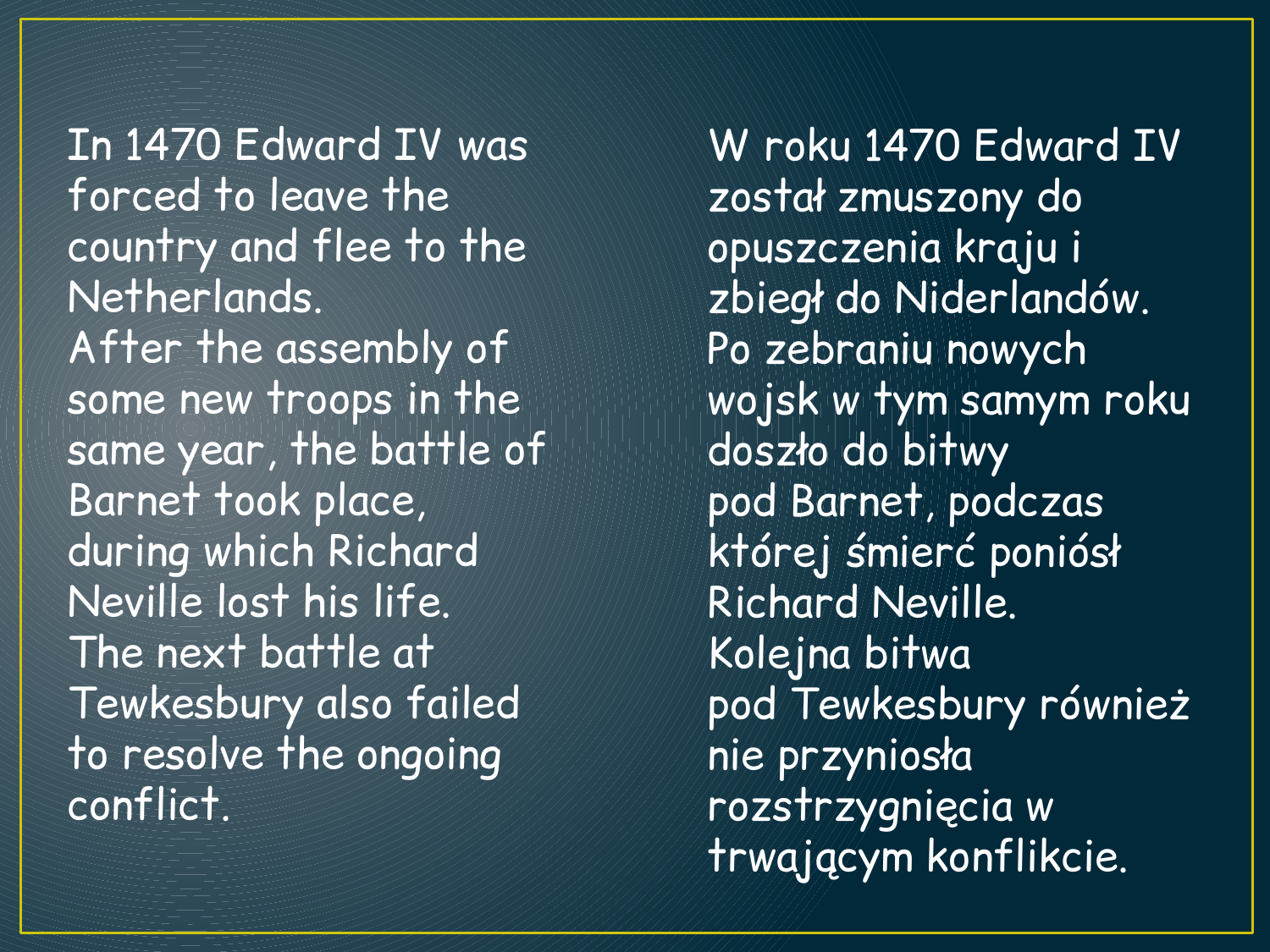

In 1470 Edward IV was forced to leave the country and flee to the Netherlands.
After the assembly of some new troops in the same year, the battle of Barnet took place, during which Richard Neville lost his life.
The next battle at Tewkesbury also failed to resolve the ongoing conflict.
W roku 1470 Edward IV został zmuszony do opuszczenia kraju i zbiegł do Niderlandów.
Po zebraniu nowych wojsk w tym samym roku doszło do bitwy pod Barnet, podczas której śmierć poniósł Richard Neville.
Kolejna bitwa pod Tewkesbury również nie przyniosła rozstrzygnięcia w trwającym konflikcie.